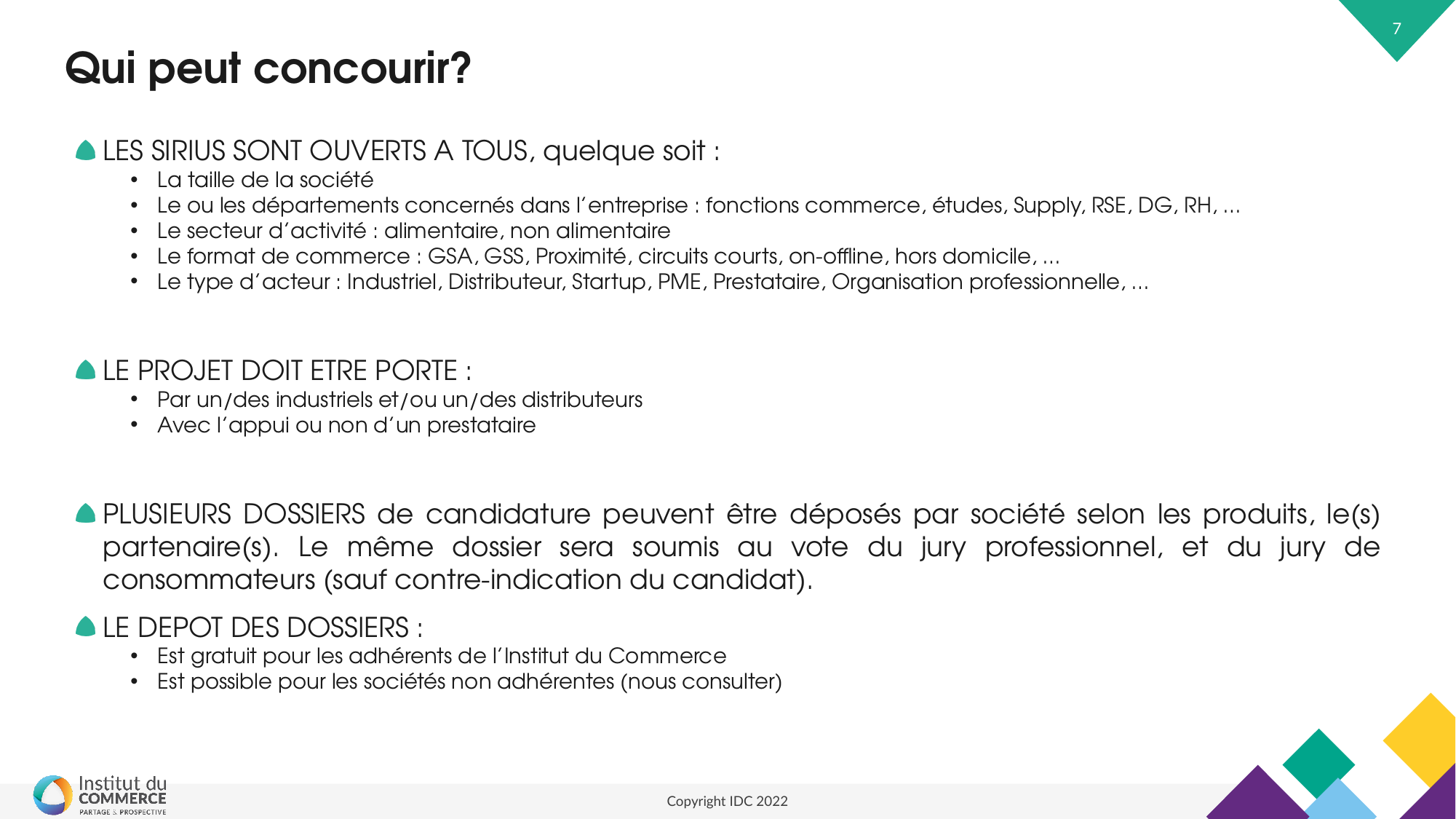

# Qui peut concourir?
LES SIRIUS SONT OUVERTS A TOUS, quelque soit :
La taille de la société
Le ou les départements concernés dans l’entreprise : fonctions commerce, études, Supply, RSE, DG, RH, …
Le secteur d’activité : alimentaire, non alimentaire
Le format de commerce : GSA, GSS, Proximité, circuits courts, on-offline, hors domicile, …
Le type d’acteur : Industriel, Distributeur, Startup, PME, Prestataire, Organisation professionnelle, …

LE PROJET DOIT ETRE PORTE :
Par un/des industriels et/ou un/des distributeurs
Avec l’appui ou non d’un prestataire

PLUSIEURS DOSSIERS de candidature peuvent être déposés par société selon les produits, le(s) partenaire(s). Le même dossier sera soumis au vote du jury professionnel, et du jury de consommateurs (sauf contre-indication du candidat).
LE DEPOT DES DOSSIERS :
Est gratuit pour les adhérents de l’Institut du Commerce
Est possible pour les sociétés non adhérentes (nous consulter)